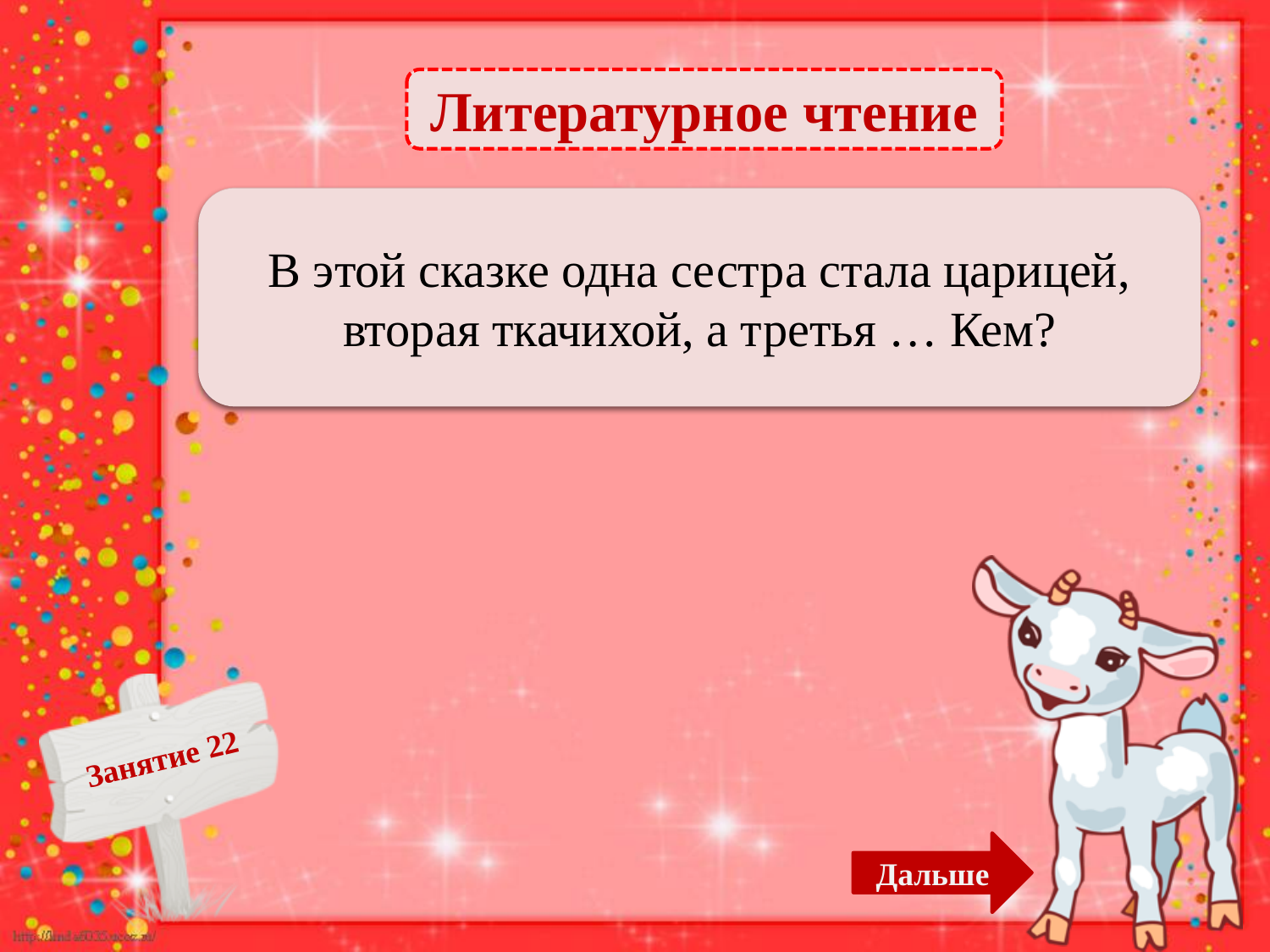

Литературное чтение
 Поварихой – 2б.
В этой сказке одна сестра стала царицей, вторая ткачихой, а третья … Кем?

Дальше